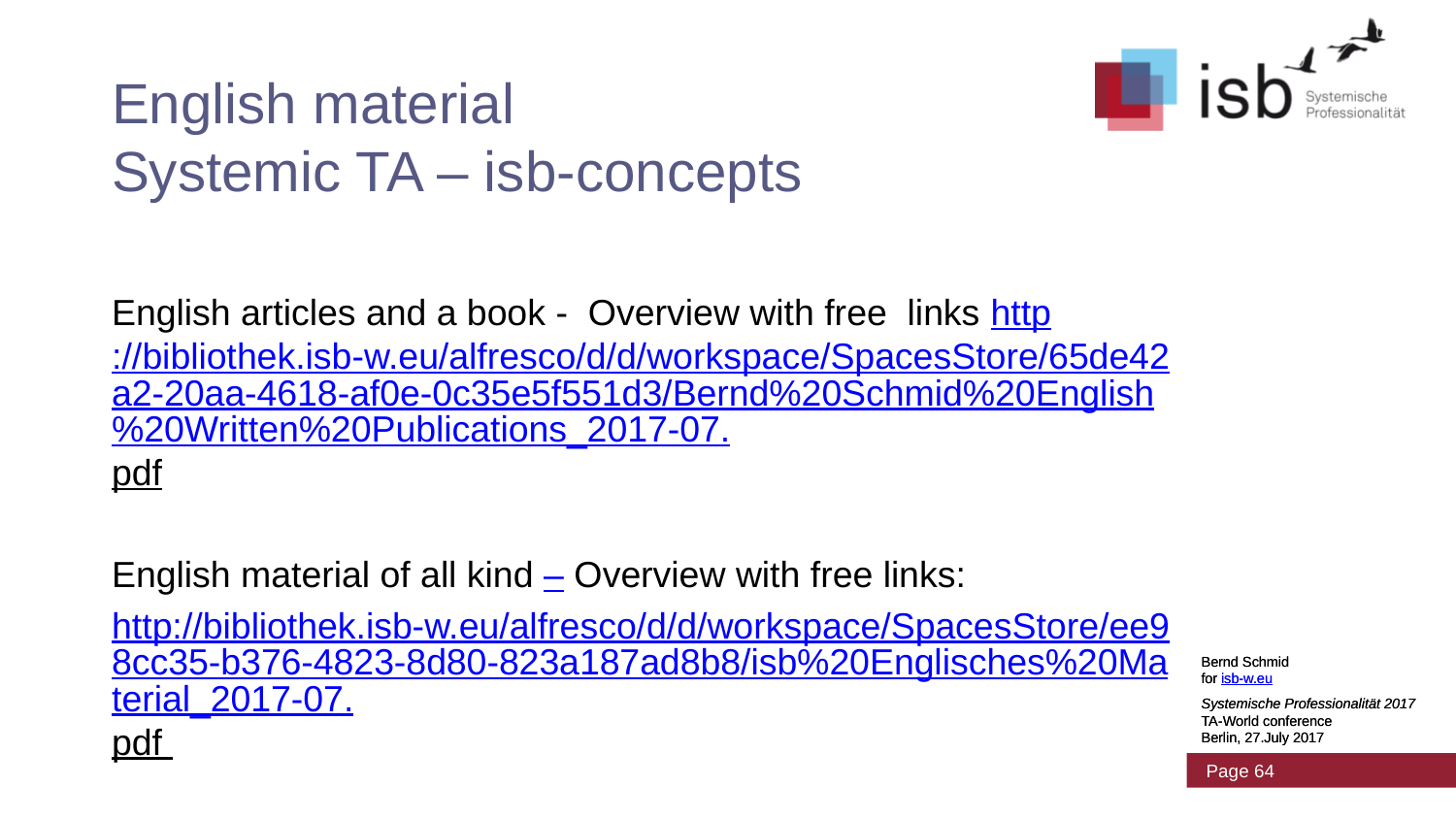

# English material Systemic TA – isb-concepts
English articles and a book -  Overview with free  links http://bibliothek.isb-w.eu/alfresco/d/d/workspace/SpacesStore/65de42a2-20aa-4618-af0e-0c35e5f551d3/Bernd%20Schmid%20English%20Written%20Publications_2017-07.pdf

English material of all kind – Overview with free links:
http://bibliothek.isb-w.eu/alfresco/d/d/workspace/SpacesStore/ee98cc35-b376-4823-8d80-823a187ad8b8/isb%20Englisches%20Material_2017-07.pdf

Make use use of the the isb-website and campus
https://www.isb-w.eu/en/
Bernd Schmid
for isb-w.eu
Systemische Professionalität 2017
TA-World conference
Berlin, 27.July 2017
 Page 64